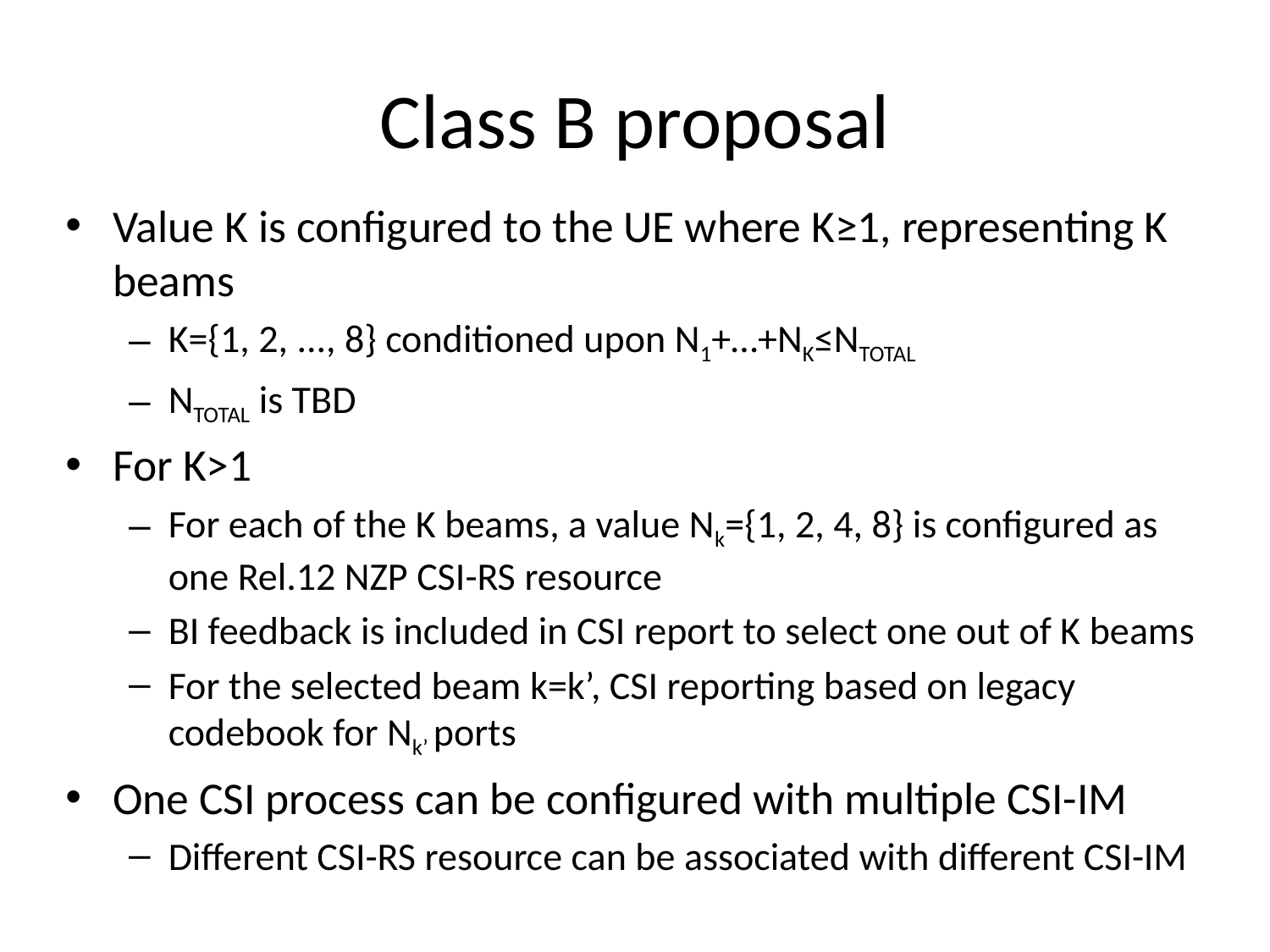

# Class B proposal
Value K is configured to the UE where K≥1, representing K beams
K={1, 2, ..., 8} conditioned upon N1+…+NK≤NTOTAL
NTOTAL is TBD
For K>1
For each of the K beams, a value Nk={1, 2, 4, 8} is configured as one Rel.12 NZP CSI-RS resource
BI feedback is included in CSI report to select one out of K beams
For the selected beam k=k’, CSI reporting based on legacy codebook for Nk’ ports
One CSI process can be configured with multiple CSI-IM
Different CSI-RS resource can be associated with different CSI-IM